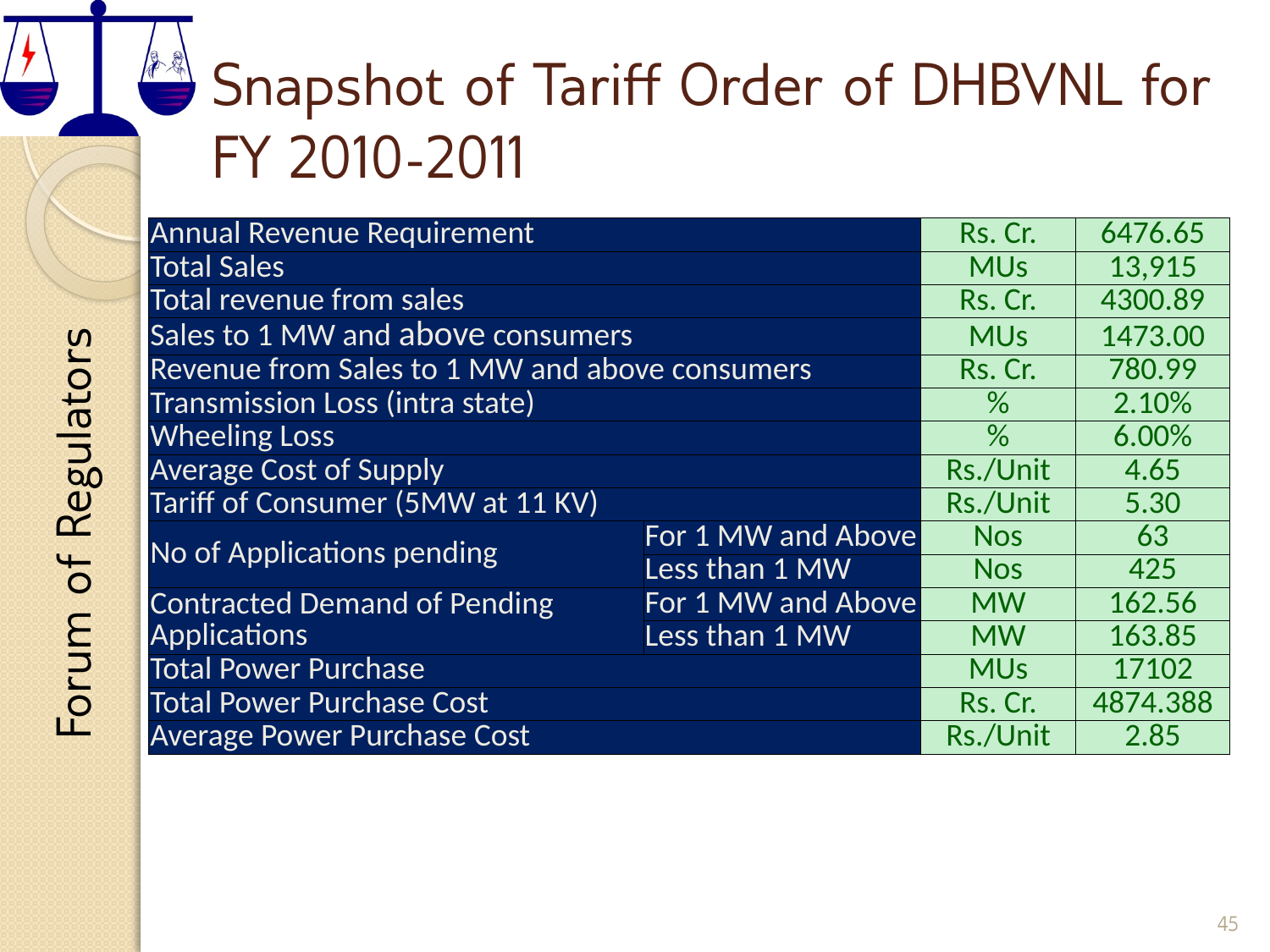

# Snapshot of Tariff Order of DHBVNL for FY 2010-2011
| Annual Revenue Requirement |  | Rs. Cr. | 6476.65 |
| --- | --- | --- | --- |
| Total Sales |  | MUs | 13,915 |
| Total revenue from sales |  | Rs. Cr. | 4300.89 |
| Sales to 1 MW and above consumers |  | MUs | 1473.00 |
| Revenue from Sales to 1 MW and above consumers |  | Rs. Cr. | 780.99 |
| Transmission Loss (intra state) |  | % | 2.10% |
| Wheeling Loss |  | % | 6.00% |
| Average Cost of Supply |  | Rs./Unit | 4.65 |
| Tariff of Consumer (5MW at 11 KV) |  | Rs./Unit | 5.30 |
| No of Applications pending | For 1 MW and Above | Nos | 63 |
|  | Less than 1 MW | Nos | 425 |
| Contracted Demand of Pending Applications | For 1 MW and Above | MW | 162.56 |
|  | Less than 1 MW | MW | 163.85 |
| Total Power Purchase |  | MUs | 17102 |
| Total Power Purchase Cost |  | Rs. Cr. | 4874.388 |
| Average Power Purchase Cost |  | Rs./Unit | 2.85 |
45